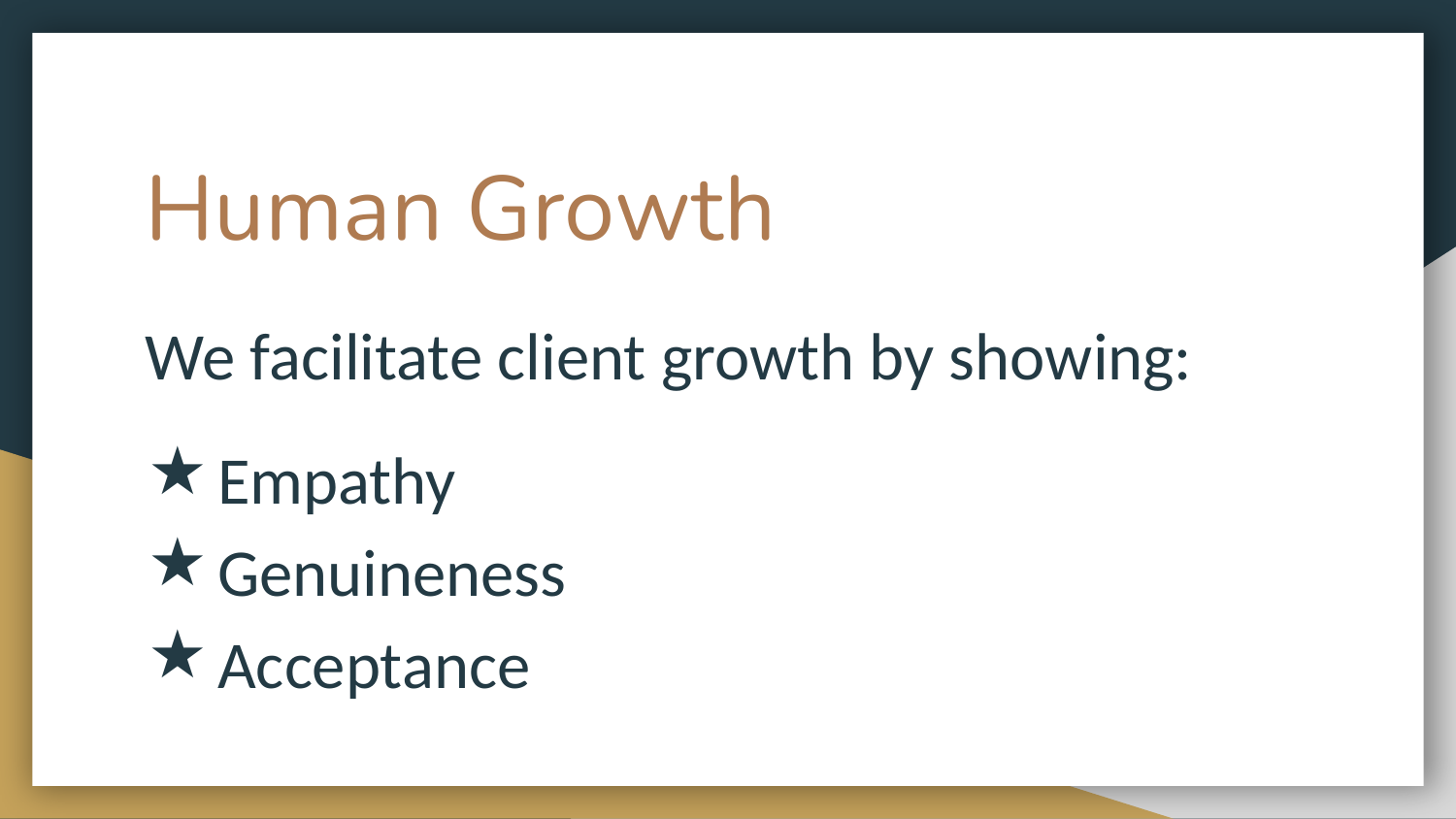

# Human Growth
We facilitate client growth by showing:
Empathy
Genuineness
Acceptance